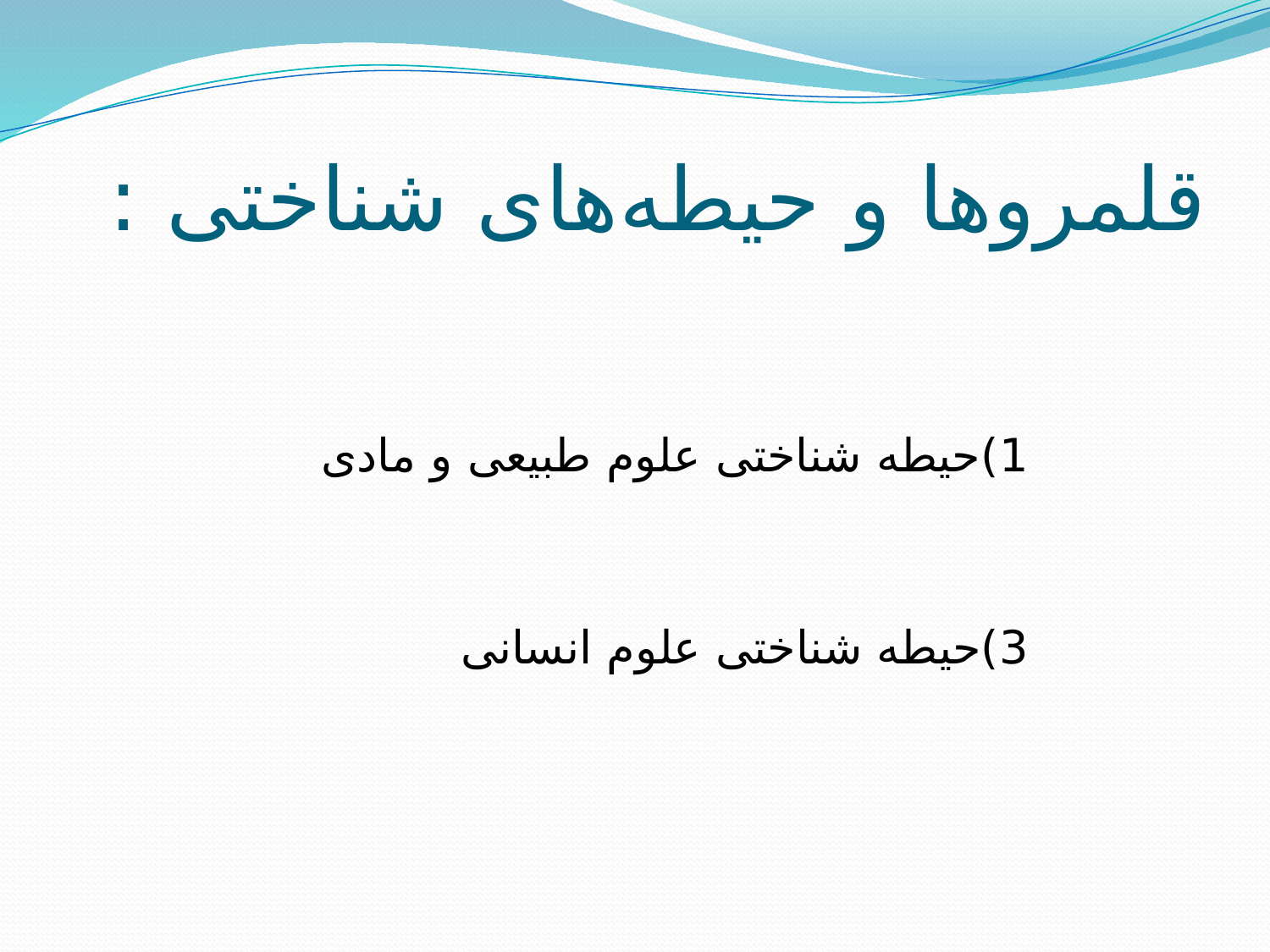

# قلمروها و حیطه‌های شناختی :

			1)حیطه شناختی علوم طبیعی و مادی

			3)حیطه شناختی علوم انسانی